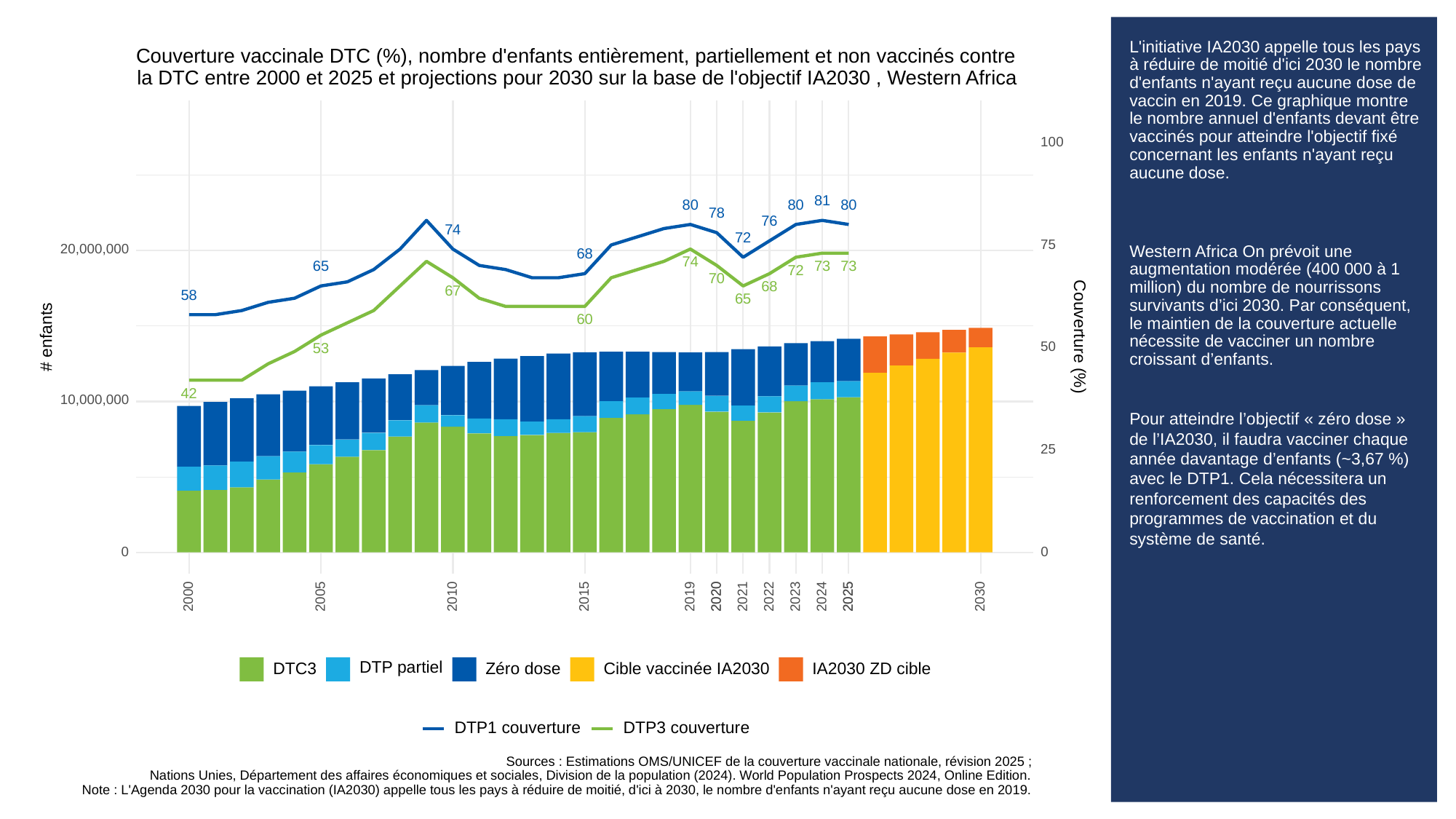

# L'initiative IA2030 appelle tous les pays à réduire de moitié d'ici 2030 le nombre d'enfants n'ayant reçu aucune dose de vaccin en 2019. Ce graphique montre le nombre annuel d'enfants devant être vaccinés pour atteindre l'objectif fixé concernant les enfants n'ayant reçu aucune dose.

Western Africa On prévoit une augmentation modérée (400 000 à 1 million) du nombre de nourrissons survivants d’ici 2030. Par conséquent, le maintien de la couverture actuelle nécessite de vacciner un nombre croissant d’enfants.

Pour atteindre l’objectif « zéro dose » de l’IA2030, il faudra vacciner chaque année davantage d’enfants (~3,67 %) avec le DTP1. Cela nécessitera un renforcement des capacités des programmes de vaccination et du système de santé.

Couverture vaccinale DTC (%), nombre d'enfants entièrement, partiellement et non vaccinés contre
la DTC entre 2000 et 2025 et projections pour 2030 sur la base de l'objectif IA2030 , Western Africa

100

81
80
80
80
78
76

74
72
75
20,000,000

68

74
73
73
65
72
70
68
67
58
65
60

Couverture (%)

# enfants

50

53

42

10,000,000

25

0
0

2023
2030
2000
2005
2010
2015
2019
2020
2020
2021
2022
2024
2025
2025

DTP partiel
DTC3
Cible vaccinée IA2030
Zéro dose
IA2030 ZD cible
DTP3 couverture
DTP1 couverture

Sources : Estimations OMS/UNICEF de la couverture vaccinale nationale, révision 2025 ;
Nations Unies, Département des affaires économiques et sociales, Division de la population (2024). World Population Prospects 2024, Online Edition.
Note : L'Agenda 2030 pour la vaccination (IA2030) appelle tous les pays à réduire de moitié, d'ici à 2030, le nombre d'enfants n'ayant reçu aucune dose en 2019.